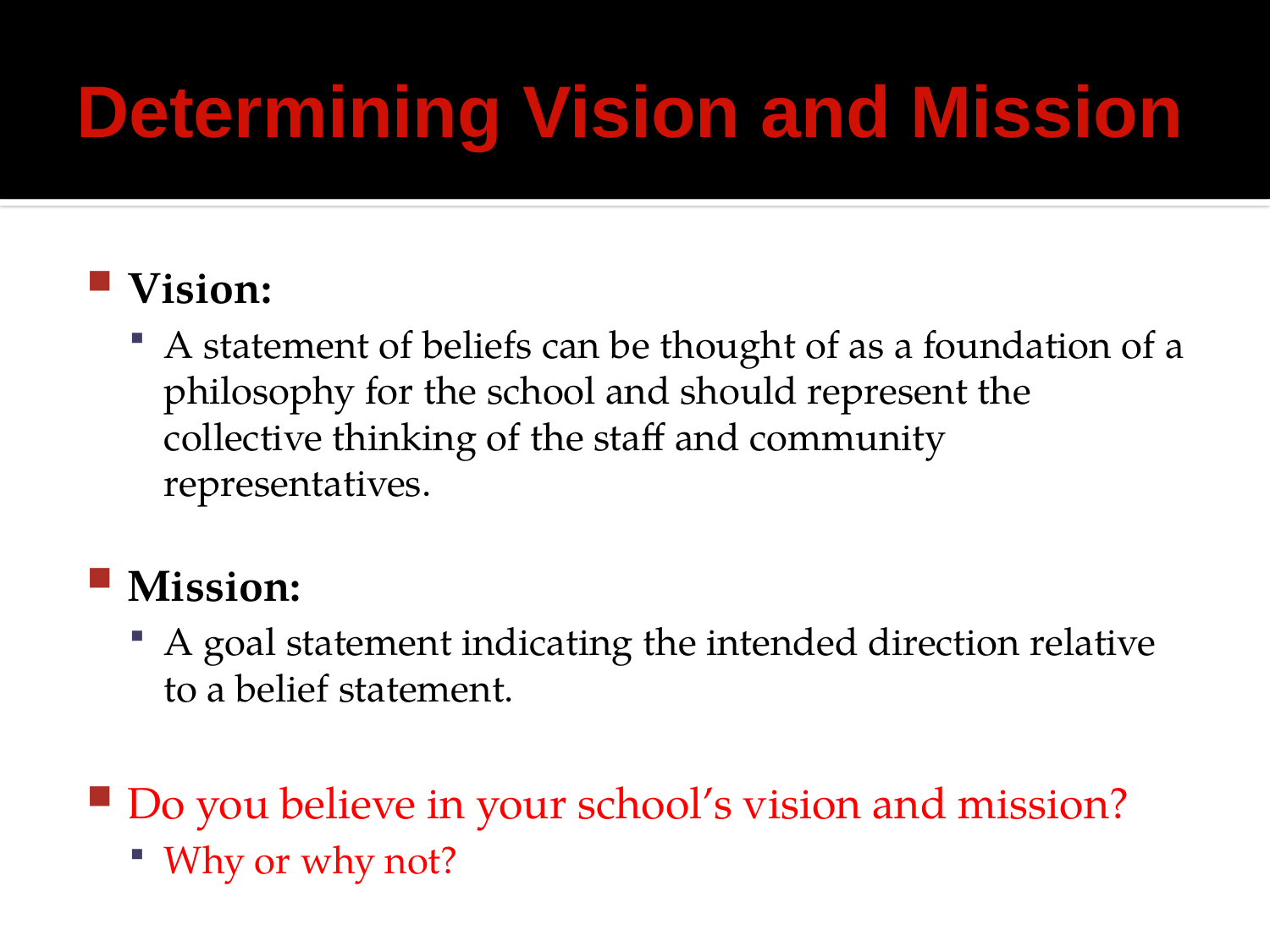

# Determining Vision and Mission
Vision:
A statement of beliefs can be thought of as a foundation of a philosophy for the school and should represent the collective thinking of the staff and community representatives.

Mission:
A goal statement indicating the intended direction relative to a belief statement.

Do you believe in your school’s vision and mission?
Why or why not?